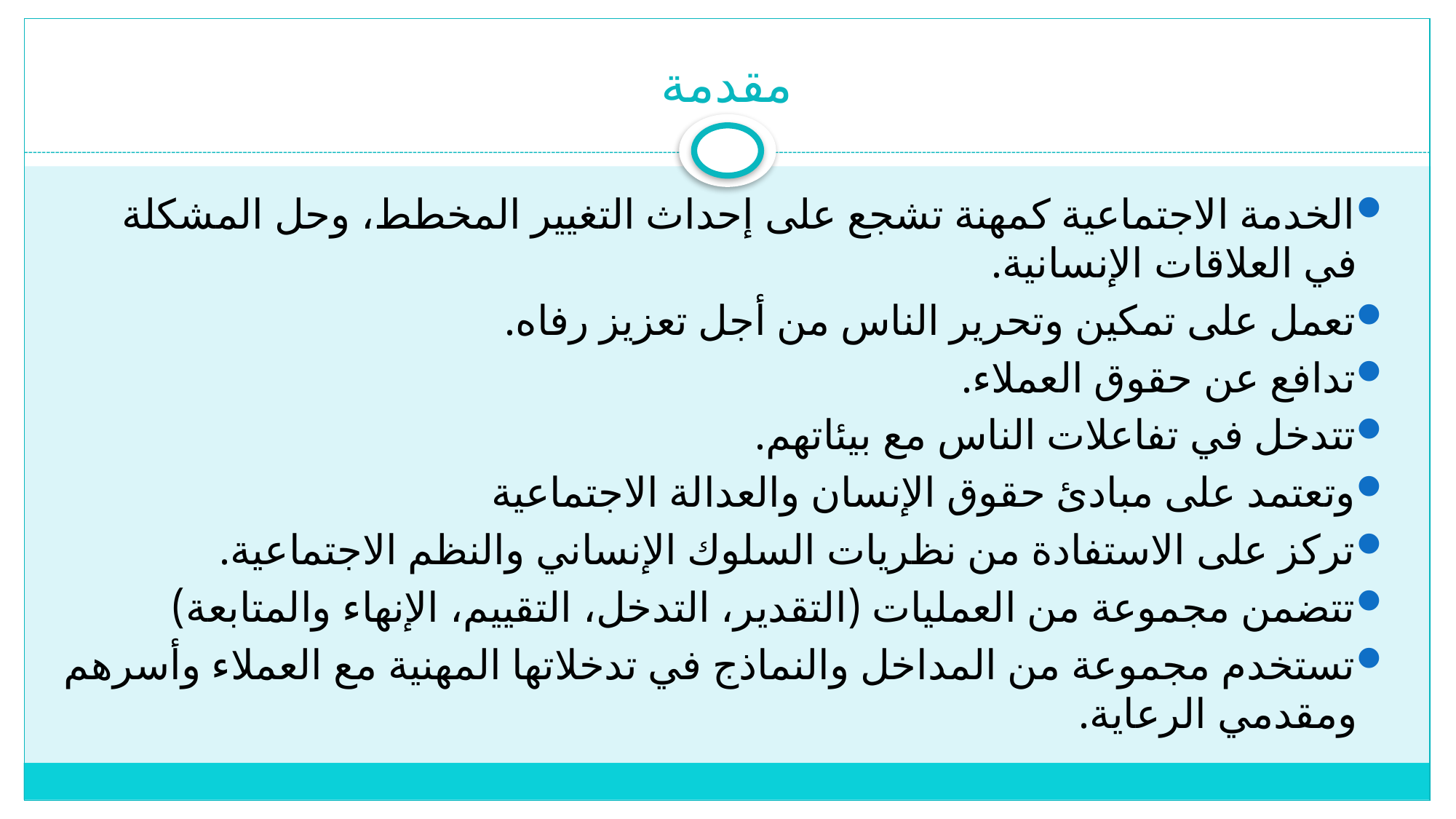

# مقدمة
الخدمة الاجتماعية كمهنة تشجع على إحداث التغيير المخطط، وحل المشكلة في العلاقات الإنسانية.
تعمل على تمكين وتحرير الناس من أجل تعزيز رفاه.
تدافع عن حقوق العملاء.
تتدخل في تفاعلات الناس مع بيئاتهم.
وتعتمد على مبادئ حقوق الإنسان والعدالة الاجتماعية
تركز على الاستفادة من نظريات السلوك الإنساني والنظم الاجتماعية.
تتضمن مجموعة من العمليات (التقدير، التدخل، التقييم، الإنهاء والمتابعة)
تستخدم مجموعة من المداخل والنماذج في تدخلاتها المهنية مع العملاء وأسرهم ومقدمي الرعاية.